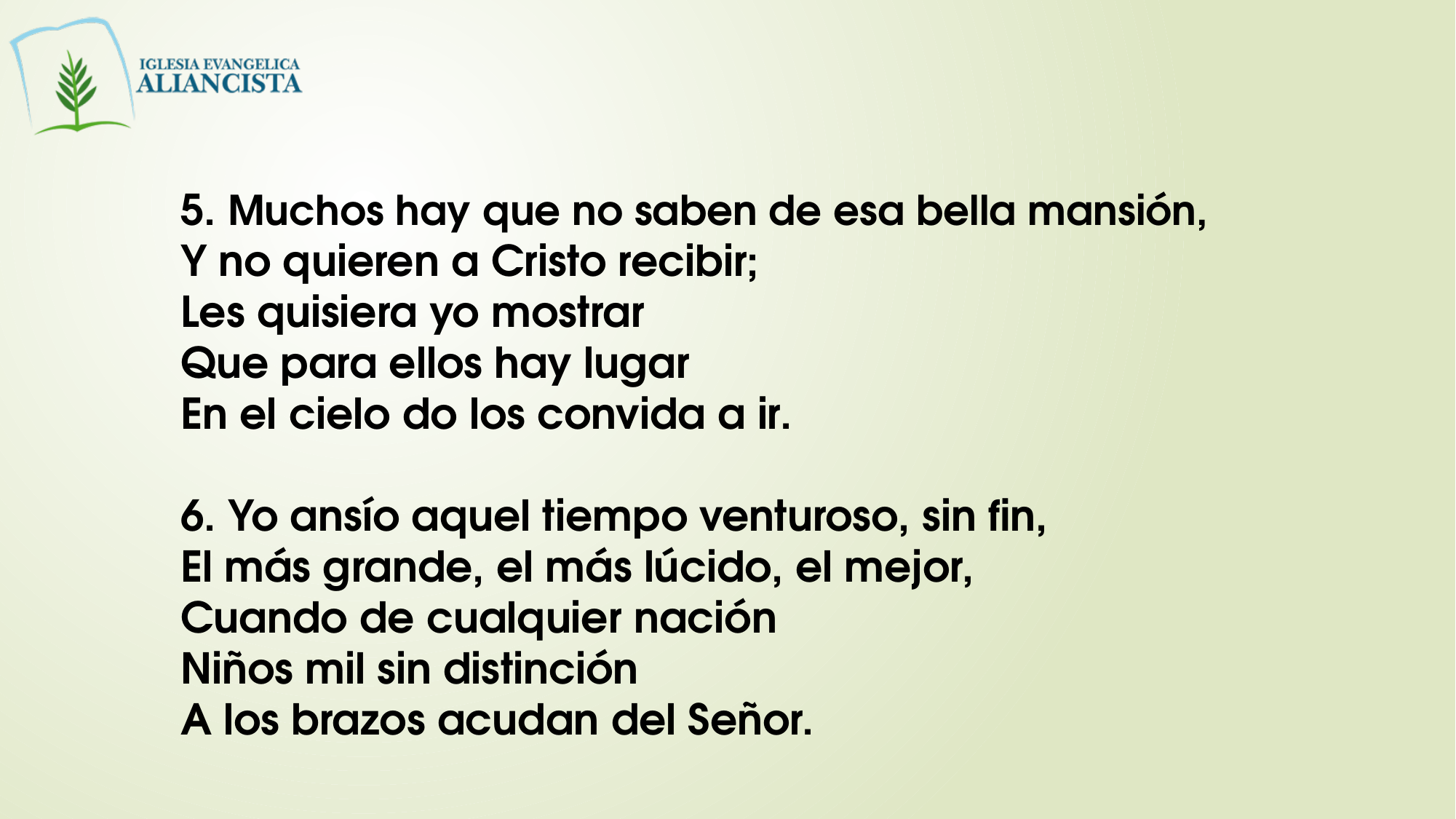

5. Muchos hay que no saben de esa bella mansión,
Y no quieren a Cristo recibir;
Les quisiera yo mostrar
Que para ellos hay lugar
En el cielo do los convida a ir.

6. Yo ansío aquel tiempo venturoso, sin fin,
El más grande, el más lúcido, el mejor,
Cuando de cualquier nación
Niños mil sin distinción
A los brazos acudan del Señor.